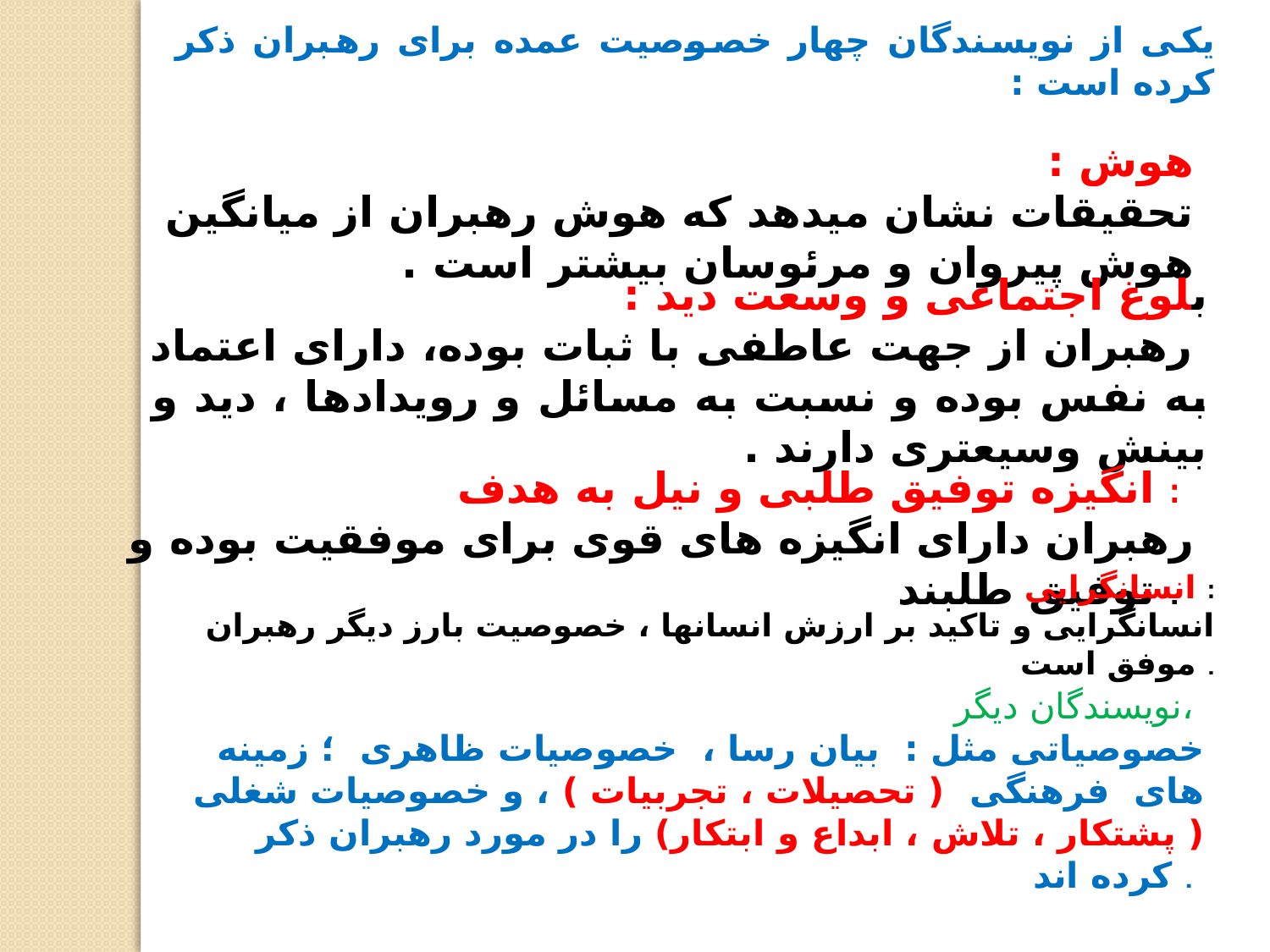

یکی از نویسندگان چهار خصوصیت عمده برای رهبران ذکر کرده است :
هوش :
تحقیقات نشان میدهد که هوش رهبران از میانگین  هوش پیروان و مرئوسان بیشتر است .
بلوغ اجتماعی و وسعت دید :
 رهبران از جهت عاطفی با ثبات بوده، دارای اعتماد به نفس بوده و نسبت به مسائل و رویدادها ، دید و بینش وسیعتری دارند .
انگیزه توفیق طلبی و نیل به هدف :
رهبران دارای انگیزه های قوی برای موفقیت بوده و توفیق طلبند .
انسانگرایی :
 انسانگرایی و تاکید بر ارزش انسانها ، خصوصیت بارز دیگر رهبران موفق است .
نویسندگان دیگر،
خصوصیاتی مثل :  بیان رسا ،  خصوصیات ظاهری  ؛ زمینه های  فرهنگی  ( تحصیلات ، تجربیات ) ، و خصوصیات شغلی ( پشتکار ، تلاش ، ابداع و ابتکار) را در مورد رهبران ذکر کرده اند .